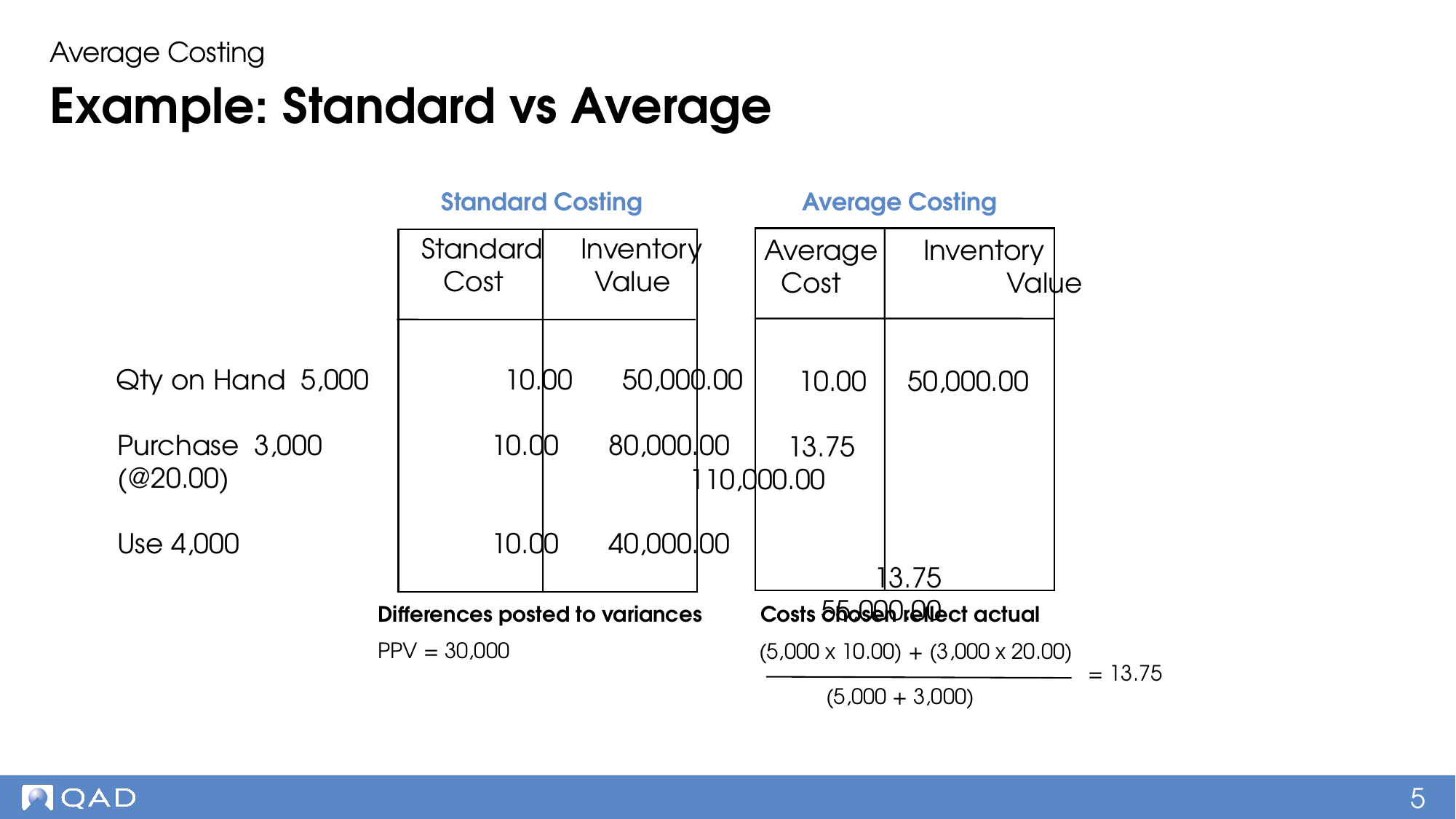

Average Costing
# Example: Standard vs Average
Standard Costing
Average Costing
                                        Standard     Inventory
                                           Cost            Value
Qty on Hand  5,000 	10.00	50,000.00

  Purchase  3,000 	10.00	80,000.00
  (@20.00)
  Use 4,000 	10.00	40,000.00
        Average      Inventory
            Cost	             Value
	10.00	50,000.00

           13.75		110,000.00

 	13.75	55,000.00

Differences posted to variances
PPV = 30,000
Costs chosen reflect actual
(5,000 x 10.00) + (3,000 x 20.00)
= 13.75

(5,000 + 3,000)
5